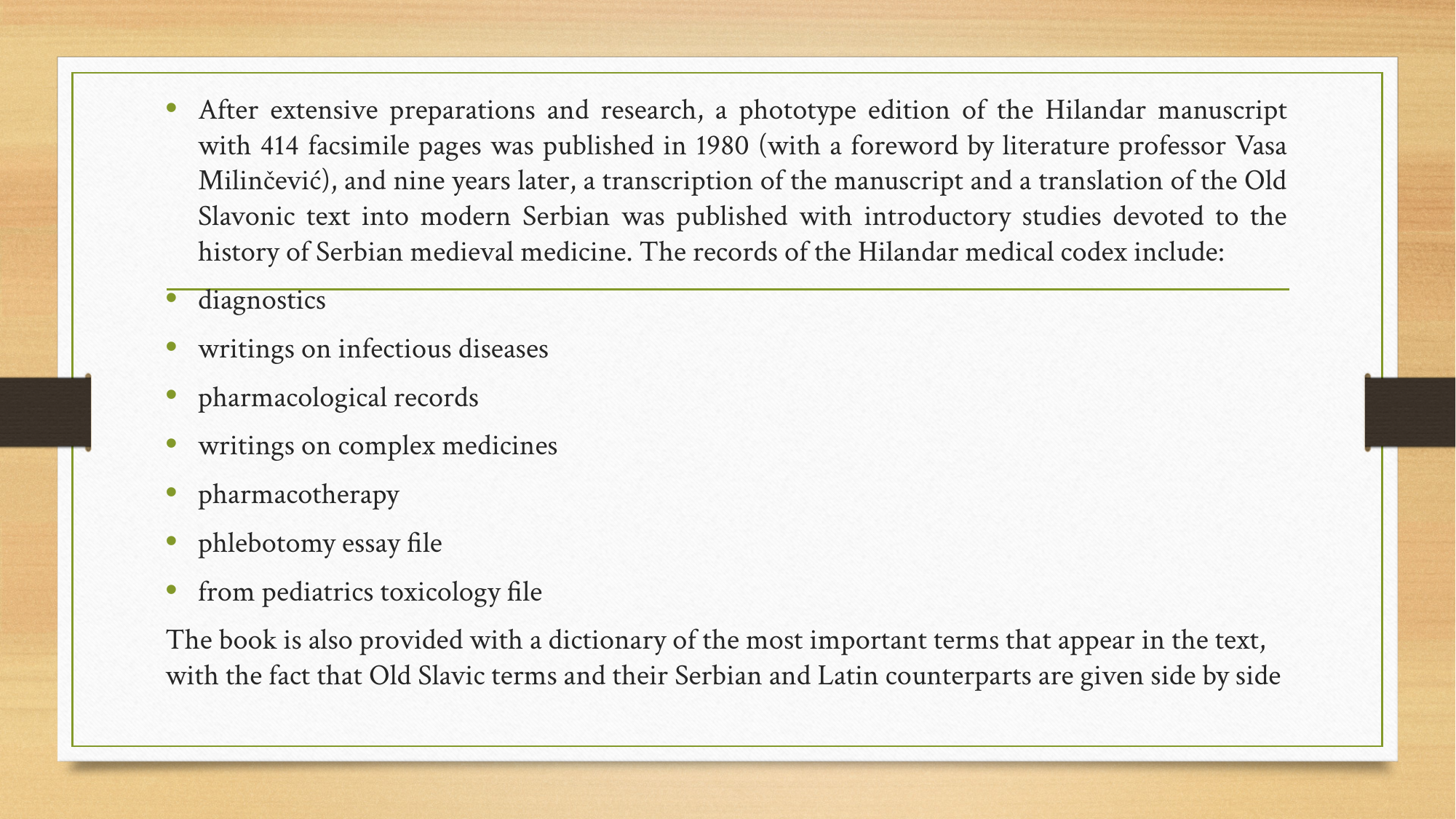

After extensive preparations and research, a phototype edition of the Hilandar manuscript with 414 facsimile pages was published in 1980 (with a foreword by literature professor Vasa Milinčević), and nine years later, a transcription of the manuscript and a translation of the Old Slavonic text into modern Serbian was published with introductory studies devoted to the history of Serbian medieval medicine. The records of the Hilandar medical codex include:
diagnostics
writings on infectious diseases
pharmacological records
writings on complex medicines
pharmacotherapy
phlebotomy essay file
from pediatrics toxicology file
The book is also provided with a dictionary of the most important terms that appear in the text, with the fact that Old Slavic terms and their Serbian and Latin counterparts are given side by side